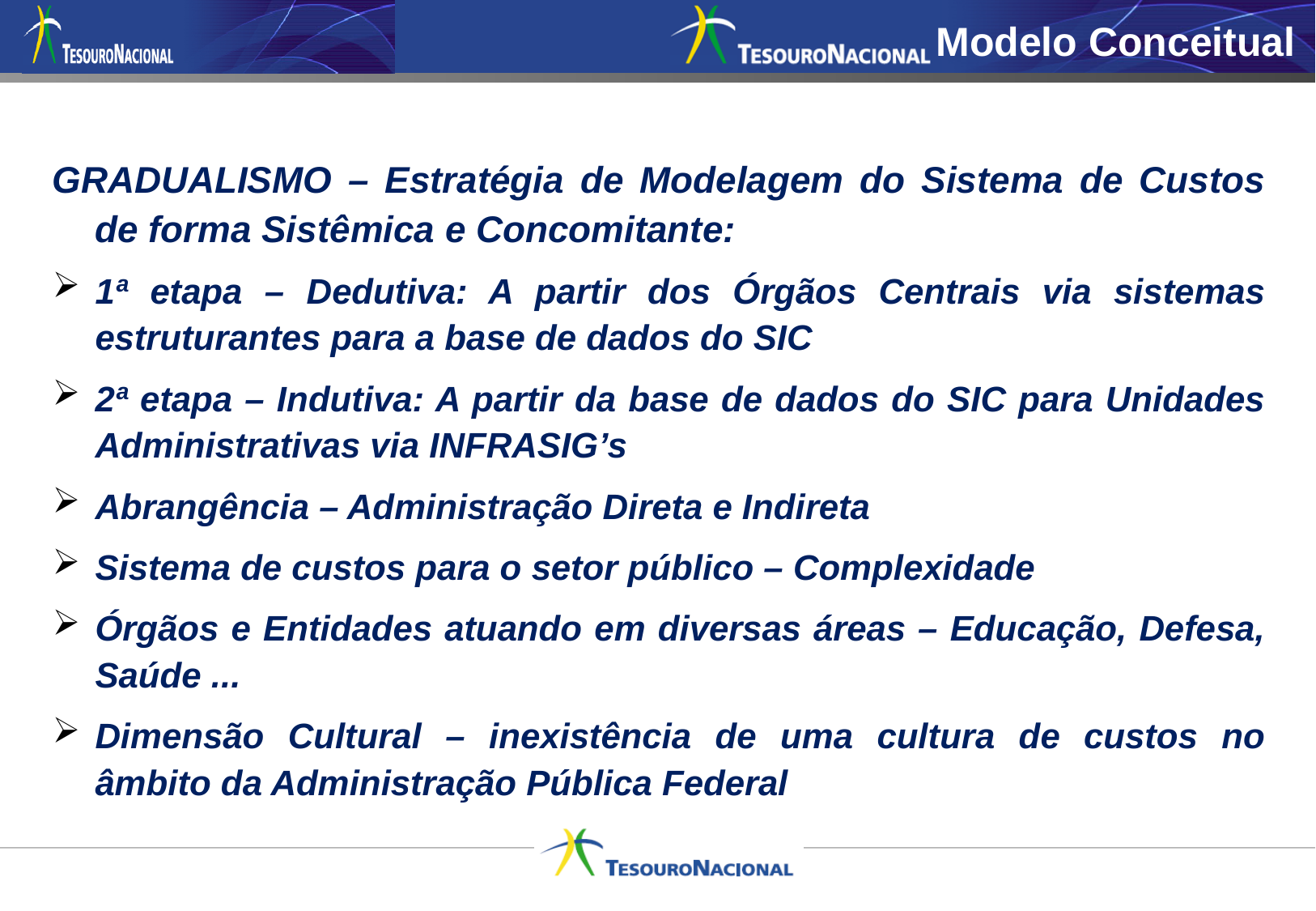

Modelo Conceitual
GRADUALISMO – Estratégia de Modelagem do Sistema de Custos de forma Sistêmica e Concomitante:
1ª etapa – Dedutiva: A partir dos Órgãos Centrais via sistemas estruturantes para a base de dados do SIC
2ª etapa – Indutiva: A partir da base de dados do SIC para Unidades Administrativas via INFRASIG’s
Abrangência – Administração Direta e Indireta
Sistema de custos para o setor público – Complexidade
Órgãos e Entidades atuando em diversas áreas – Educação, Defesa, Saúde ...
Dimensão Cultural – inexistência de uma cultura de custos no âmbito da Administração Pública Federal